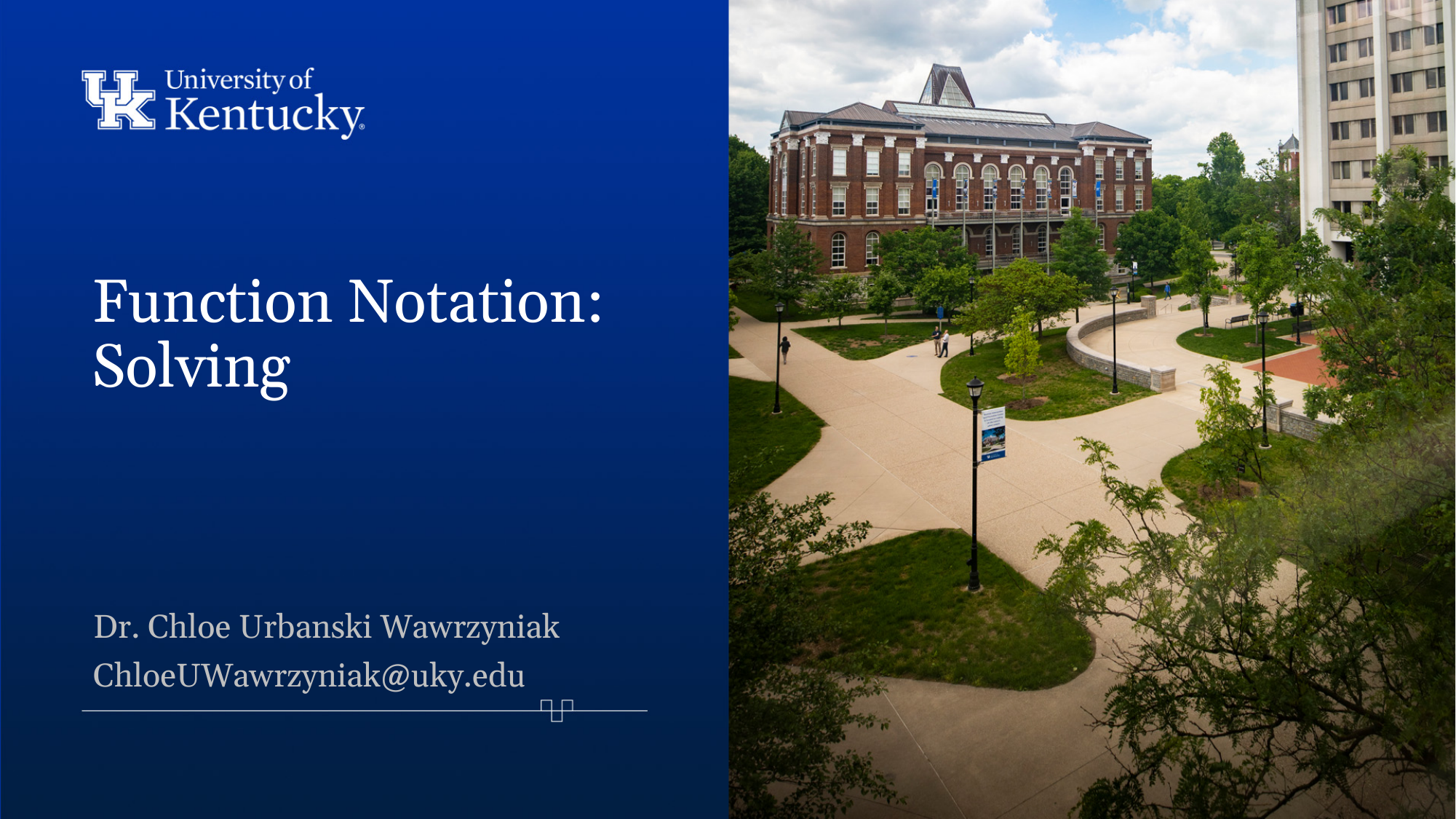

# Function Notation: Solving
Dr. Chloe Urbanski Wawrzyniak
ChloeUWawrzyniak@uky.edu